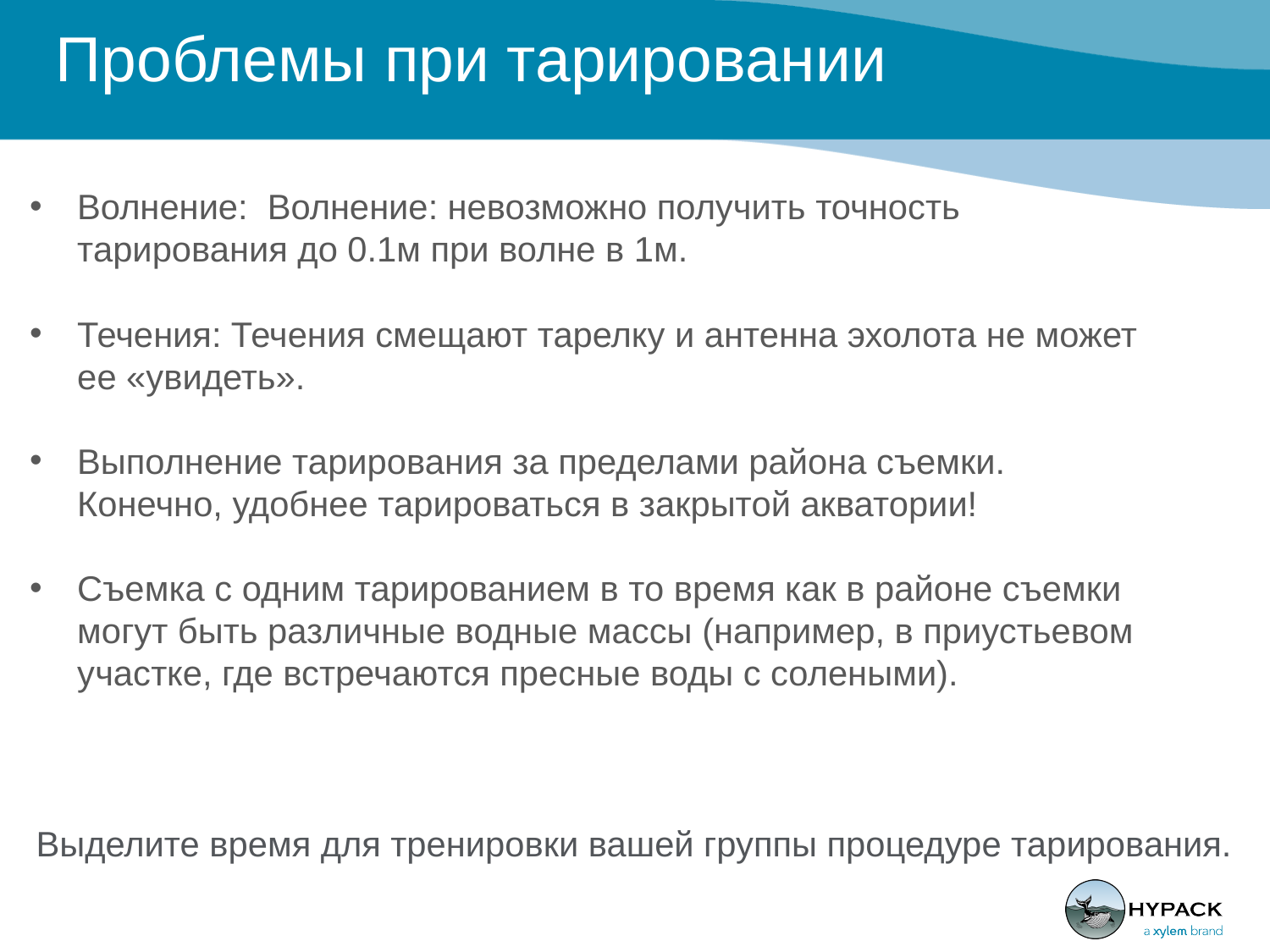

# Проблемы при тарировании
Волнение:  Волнение: невозможно получить точность тарирования до 0.1м при волне в 1м.

Течения: Течения смещают тарелку и антенна эхолота не может ее «увидеть».

Выполнение тарирования за пределами района съемки.  Конечно, удобнее тарироваться в закрытой акватории!

Съемка с одним тарированием в то время как в районе съемки могут быть различные водные массы (например, в приустьевом участке, где встречаются пресные воды с солеными).

Выделите время для тренировки вашей группы процедуре тарирования.